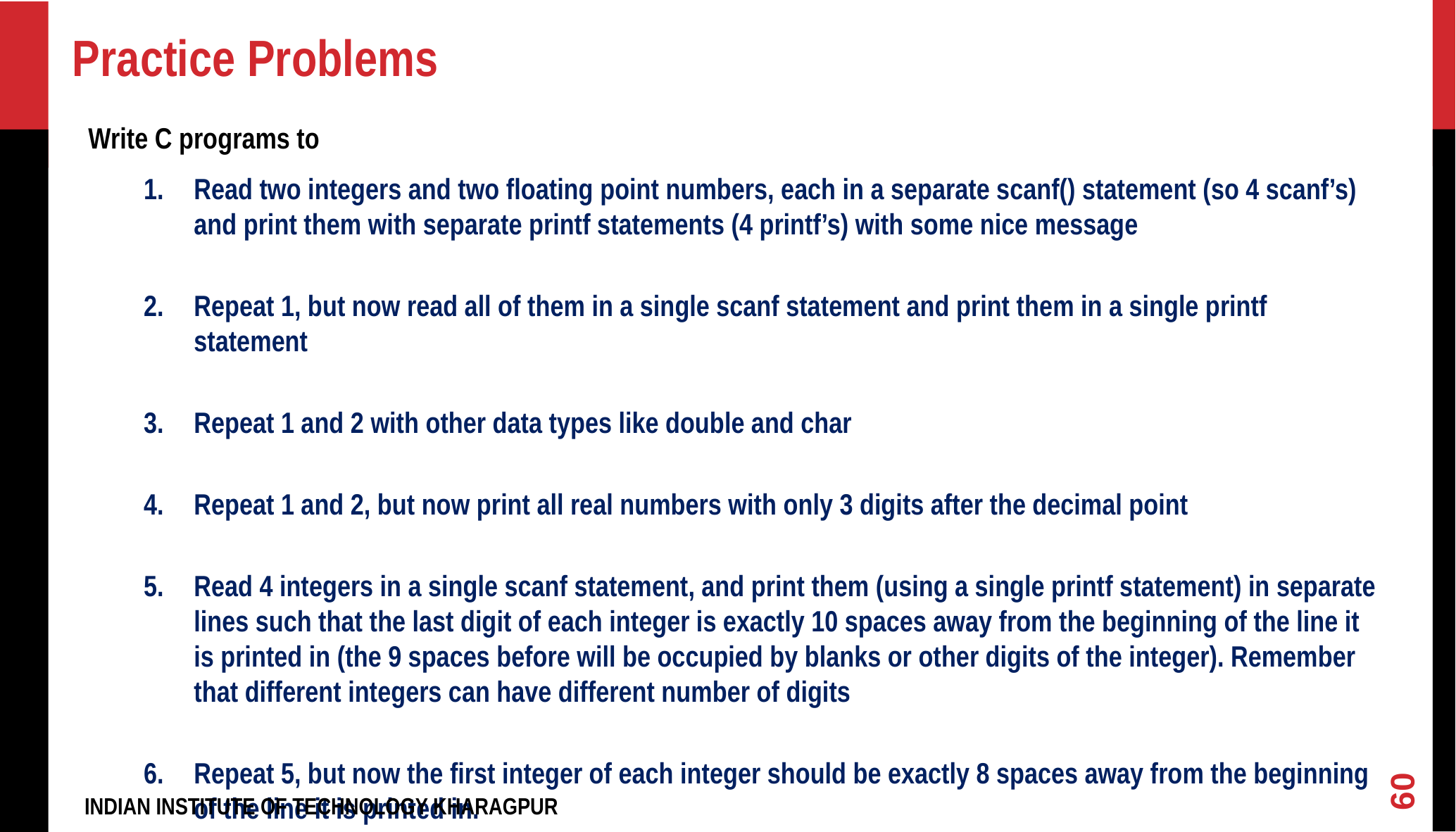

Practice Problems
Write C programs to
Read two integers and two floating point numbers, each in a separate scanf() statement (so 4 scanf’s) and print them with separate printf statements (4 printf’s) with some nice message

Repeat 1, but now read all of them in a single scanf statement and print them in a single printf statement

Repeat 1 and 2 with other data types like double and char

Repeat 1 and 2, but now print all real numbers with only 3 digits after the decimal point

Read 4 integers in a single scanf statement, and print them (using a single printf statement) in separate lines such that the last digit of each integer is exactly 10 spaces away from the beginning of the line it is printed in (the 9 spaces before will be occupied by blanks or other digits of the integer). Remember that different integers can have different number of digits

Repeat 5, but now the first integer of each integer should be exactly 8 spaces away from the beginning of the line it is printed in.
60
INDIAN INSTITUTE OF TECHNOLOGY KHARAGPUR